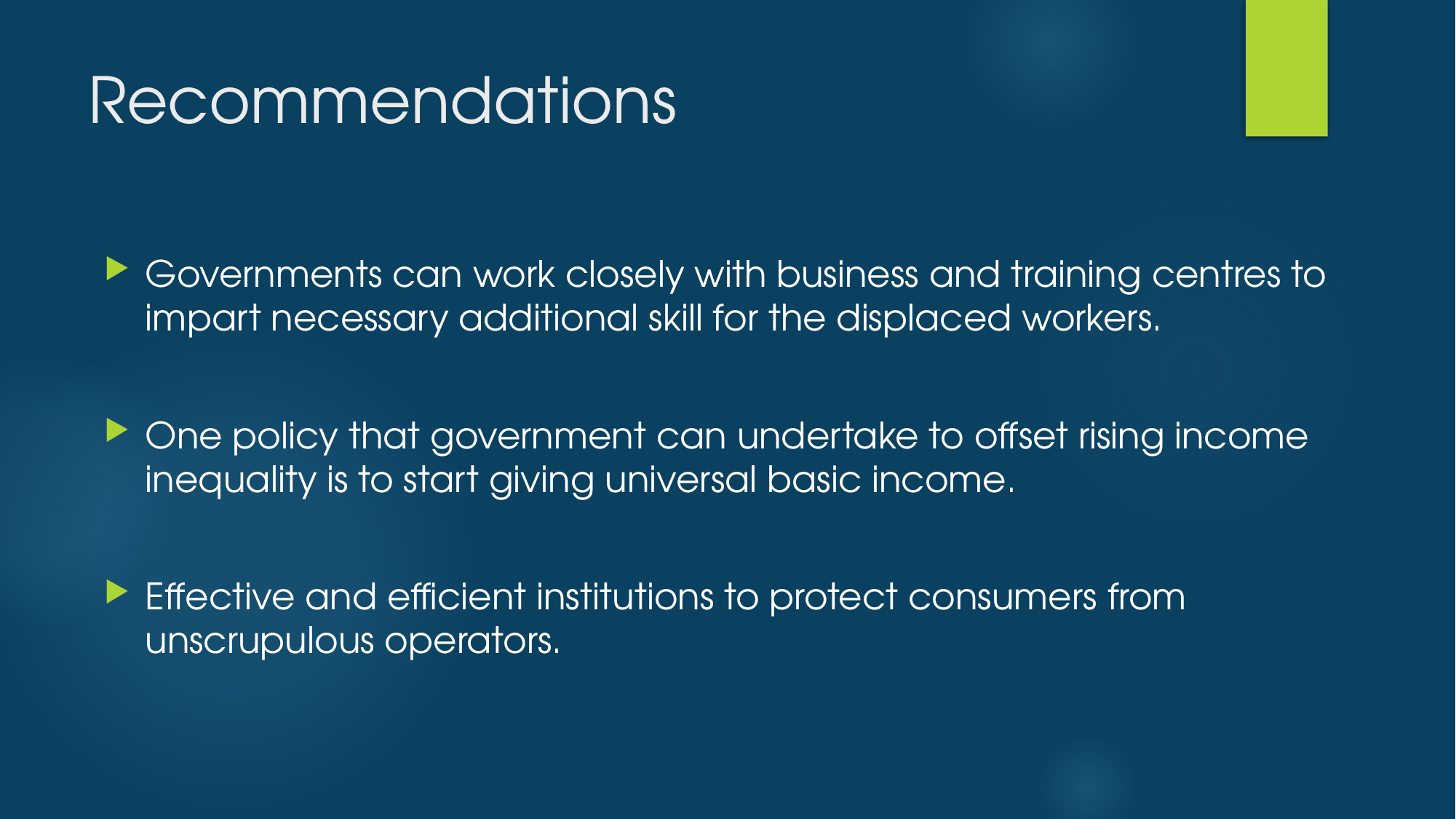

# Recommendations
Governments can work closely with business and training centres to impart necessary additional skill for the displaced workers.

One policy that government can undertake to offset rising income inequality is to start giving universal basic income.

Effective and efficient institutions to protect consumers from unscrupulous operators.